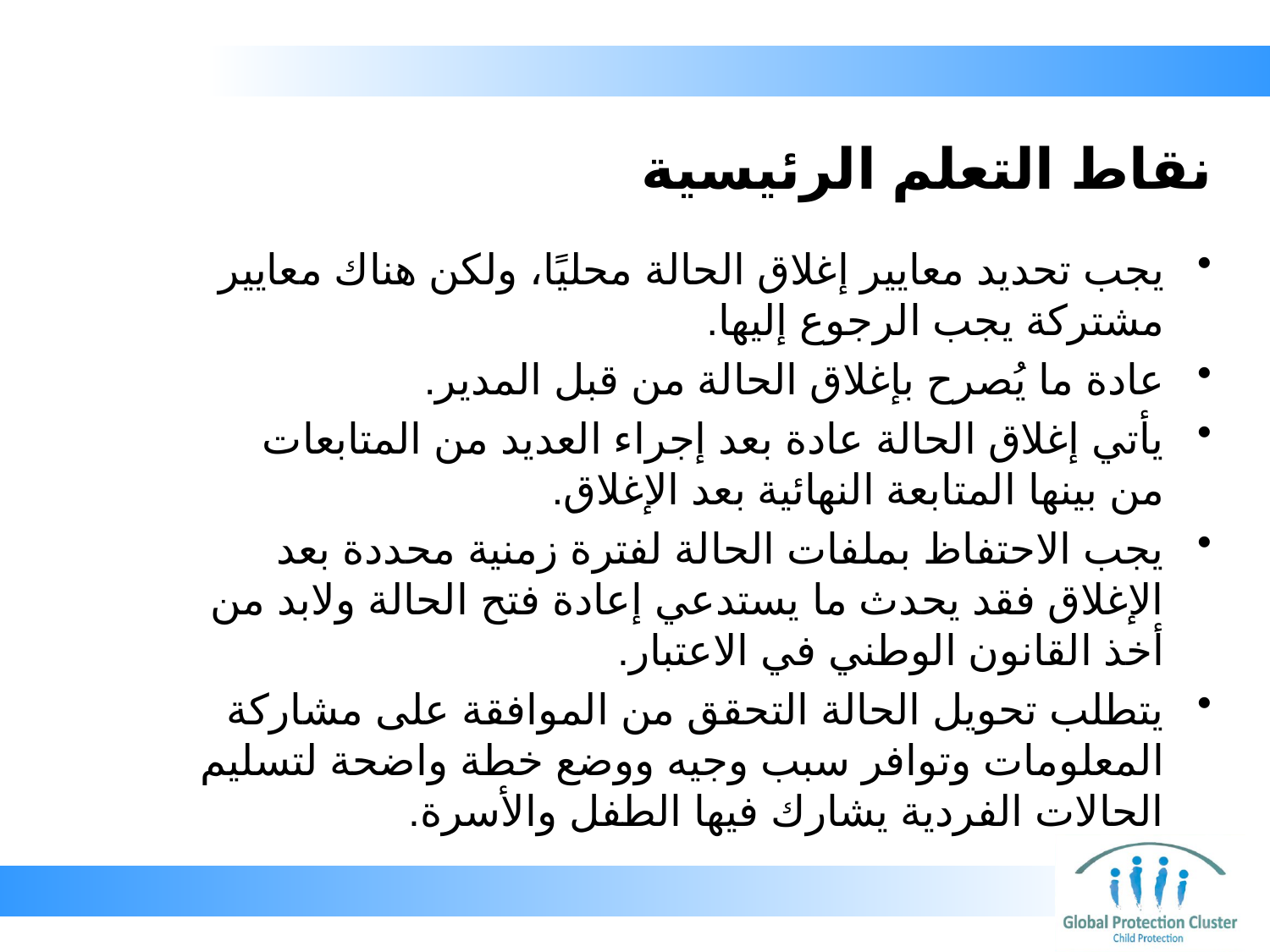

# نقاط التعلم الرئيسية
يجب تحديد معايير إغلاق الحالة محليًا، ولكن هناك معايير مشتركة يجب الرجوع إليها.
عادة ما يُصرح بإغلاق الحالة من قبل المدير.
يأتي إغلاق الحالة عادة بعد إجراء العديد من المتابعات من بينها المتابعة النهائية بعد الإغلاق.
يجب الاحتفاظ بملفات الحالة لفترة زمنية محددة بعد الإغلاق فقد يحدث ما يستدعي إعادة فتح الحالة ولابد من أخذ القانون الوطني في الاعتبار.
يتطلب تحويل الحالة التحقق من الموافقة على مشاركة المعلومات وتوافر سبب وجيه ووضع خطة واضحة لتسليم الحالات الفردية يشارك فيها الطفل والأسرة.